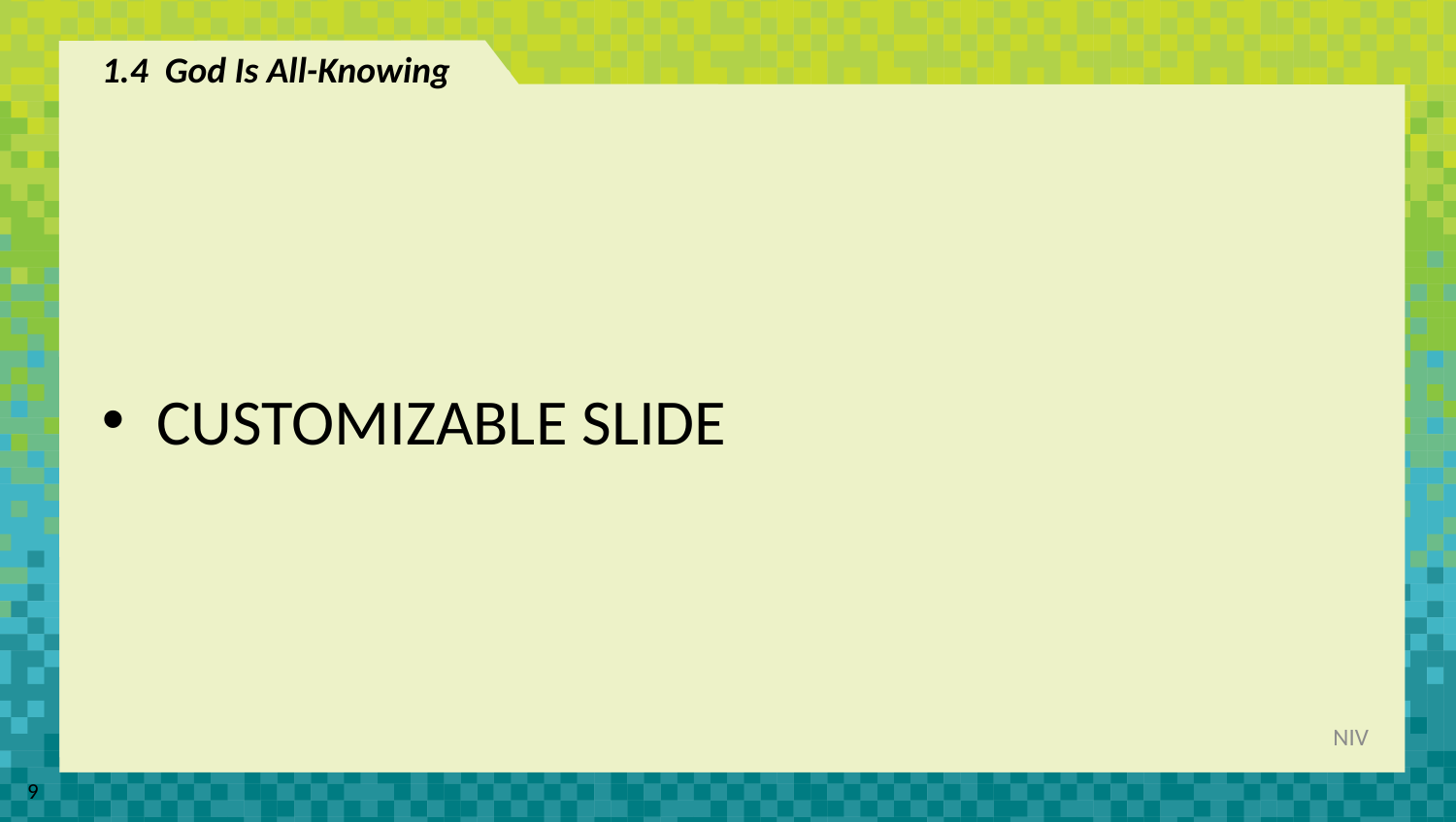

# 1.4  God Is All-Knowing
CUSTOMIZABLE SLIDE
NIV
9